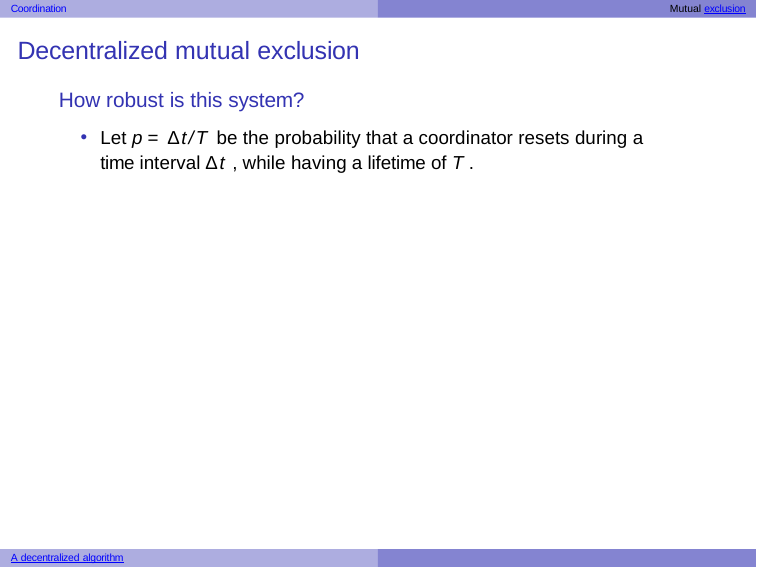

Coordination	Mutual exclusion
# Decentralized mutual exclusion
How robust is this system?
Let p = ∆t/T be the probability that a coordinator resets during a time interval ∆t , while having a lifetime of T .

A decentralized algorithm